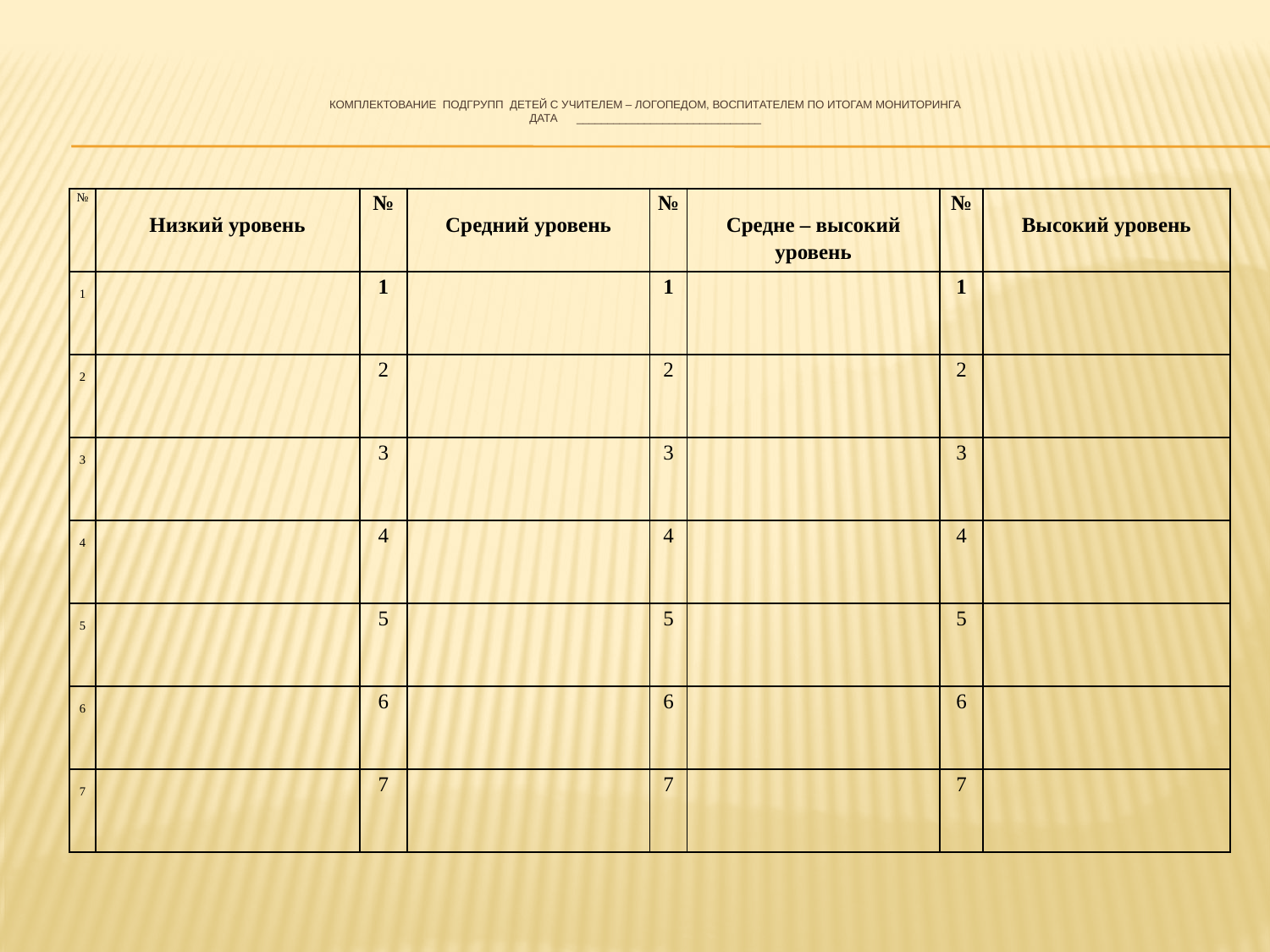

# КОМПЛЕКТОВАНИЕ  ПОДГРУПП  ДЕТЕЙ С УЧИТЕЛЕМ – ЛОГОПЕДОМ, ВОСПИТАТЕЛЕМ ПО ИТОГАМ МОНИТОРИНГА дата      ______________________________
| № | Низкий уровень | № | Средний уровень | № | Средне – высокий уровень | № | Высокий уровень |
| --- | --- | --- | --- | --- | --- | --- | --- |
| 1 |  | 1 |  | 1 |  | 1 |  |
| 2 |  | 2 |  | 2 |  | 2 |  |
| 3 |  | 3 |  | 3 |  | 3 |  |
| 4 |  | 4 |  | 4 |  | 4 |  |
| 5 |  | 5 |  | 5 |  | 5 |  |
| 6 |  | 6 |  | 6 |  | 6 |  |
| 7 |  | 7 |  | 7 |  | 7 |  |